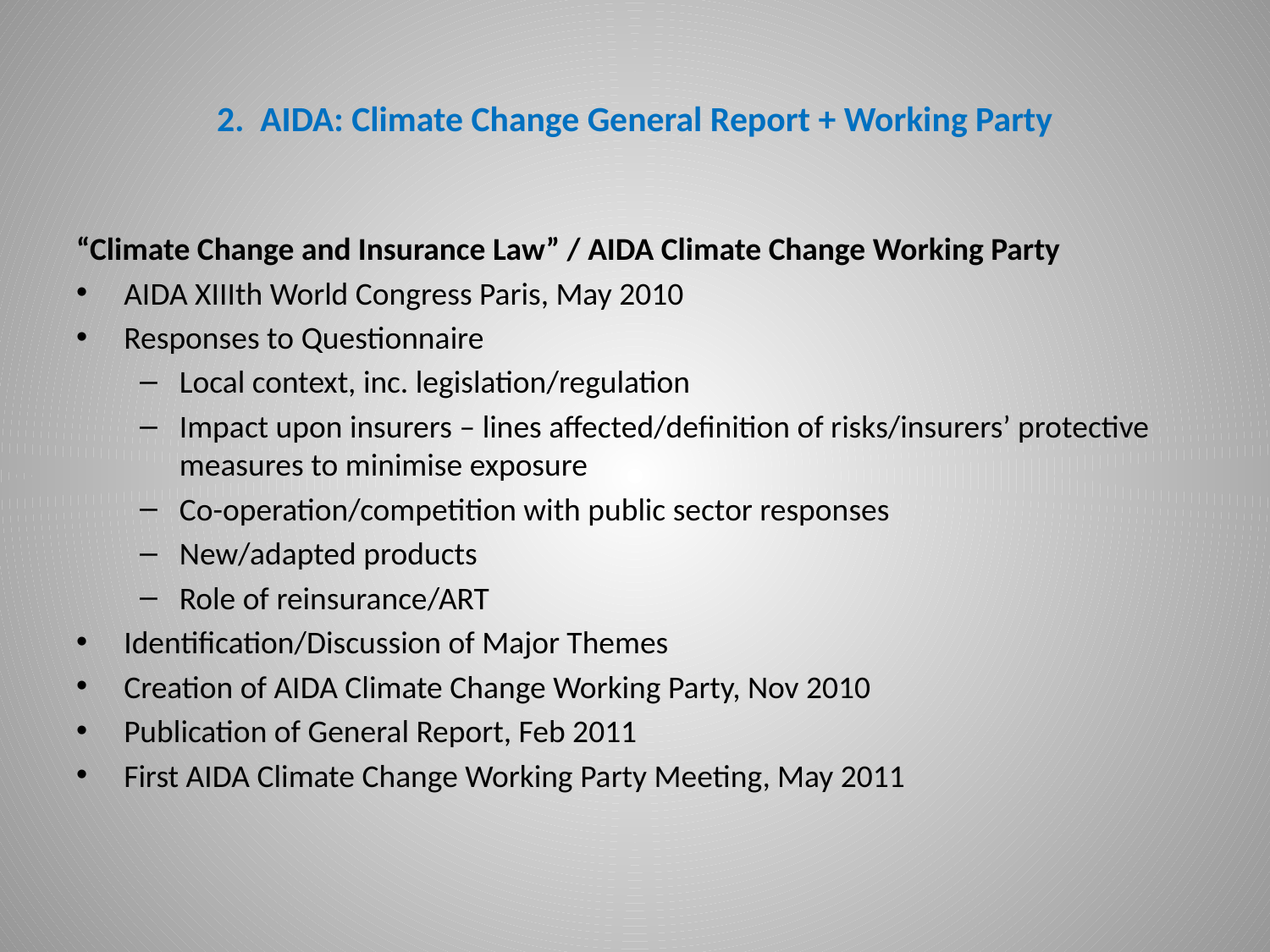

# 2.  AIDA: Climate Change General Report + Working Party
“Climate Change and Insurance Law” / AIDA Climate Change Working Party
AIDA XIIIth World Congress Paris, May 2010
Responses to Questionnaire
Local context, inc. legislation/regulation
Impact upon insurers – lines affected/definition of risks/insurers’ protective measures to minimise exposure
Co-operation/competition with public sector responses
New/adapted products
Role of reinsurance/ART
Identification/Discussion of Major Themes
Creation of AIDA Climate Change Working Party, Nov 2010
Publication of General Report, Feb 2011
First AIDA Climate Change Working Party Meeting, May 2011